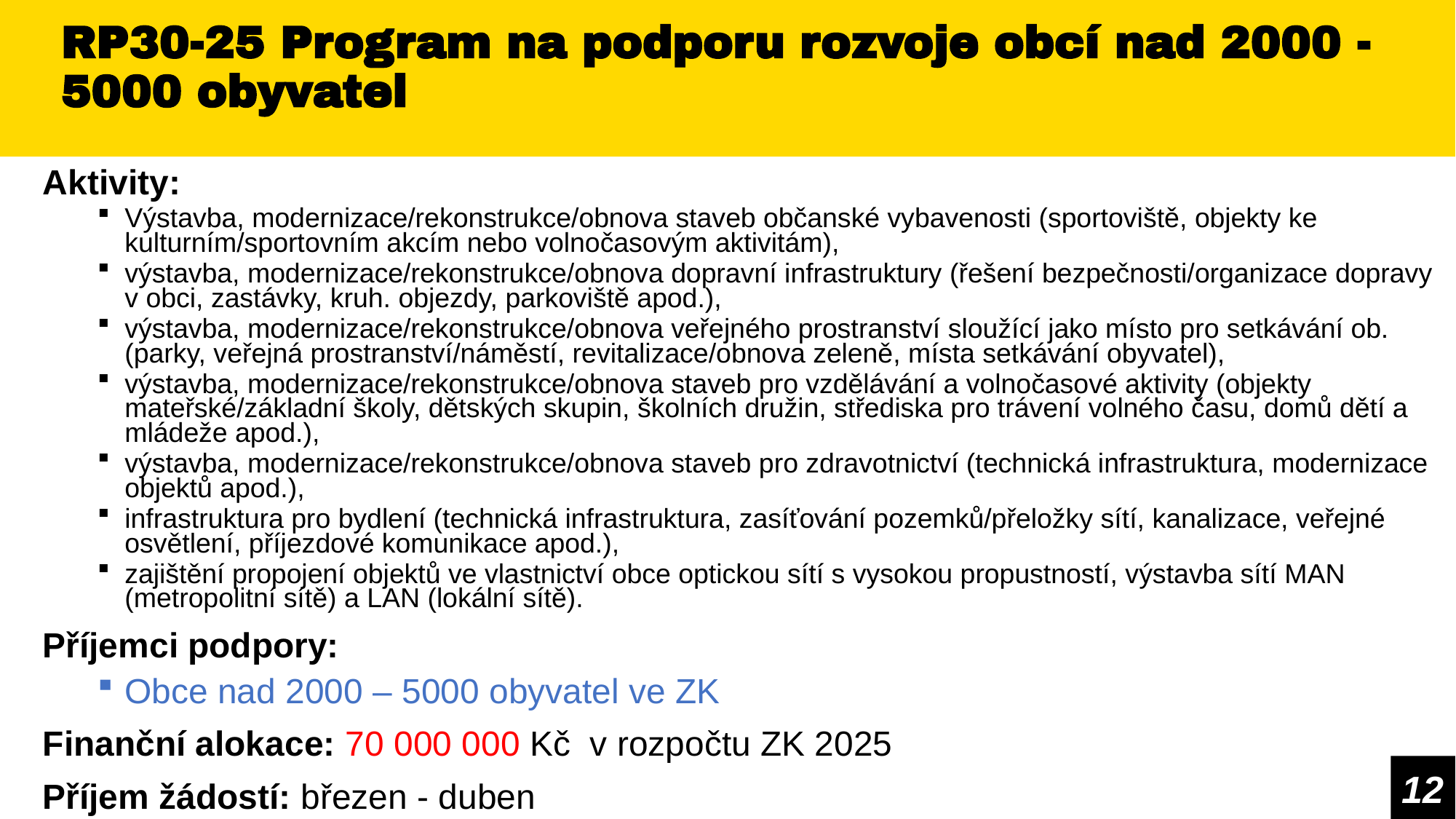

# RP30-25 Program na podporu rozvoje obcí nad 2000 - 5000 obyvatel
Aktivity:
Výstavba, modernizace/rekonstrukce/obnova staveb občanské vybavenosti (sportoviště, objekty ke kulturním/sportovním akcím nebo volnočasovým aktivitám),
výstavba, modernizace/rekonstrukce/obnova dopravní infrastruktury (řešení bezpečnosti/organizace dopravy v obci, zastávky, kruh. objezdy, parkoviště apod.),
výstavba, modernizace/rekonstrukce/obnova veřejného prostranství sloužící jako místo pro setkávání ob. (parky, veřejná prostranství/náměstí, revitalizace/obnova zeleně, místa setkávání obyvatel),
výstavba, modernizace/rekonstrukce/obnova staveb pro vzdělávání a volnočasové aktivity (objekty mateřské/základní školy, dětských skupin, školních družin, střediska pro trávení volného času, domů dětí a mládeže apod.),
výstavba, modernizace/rekonstrukce/obnova staveb pro zdravotnictví (technická infrastruktura, modernizace objektů apod.),
infrastruktura pro bydlení (technická infrastruktura, zasíťování pozemků/přeložky sítí, kanalizace, veřejné osvětlení, příjezdové komunikace apod.),
zajištění propojení objektů ve vlastnictví obce optickou sítí s vysokou propustností, výstavba sítí MAN (metropolitní sítě) a LAN (lokální sítě).
Příjemci podpory:
Obce nad 2000 – 5000 obyvatel ve ZK
Finanční alokace: 70 000 000 Kč  v rozpočtu ZK 2025
Příjem žádostí: březen - duben

12